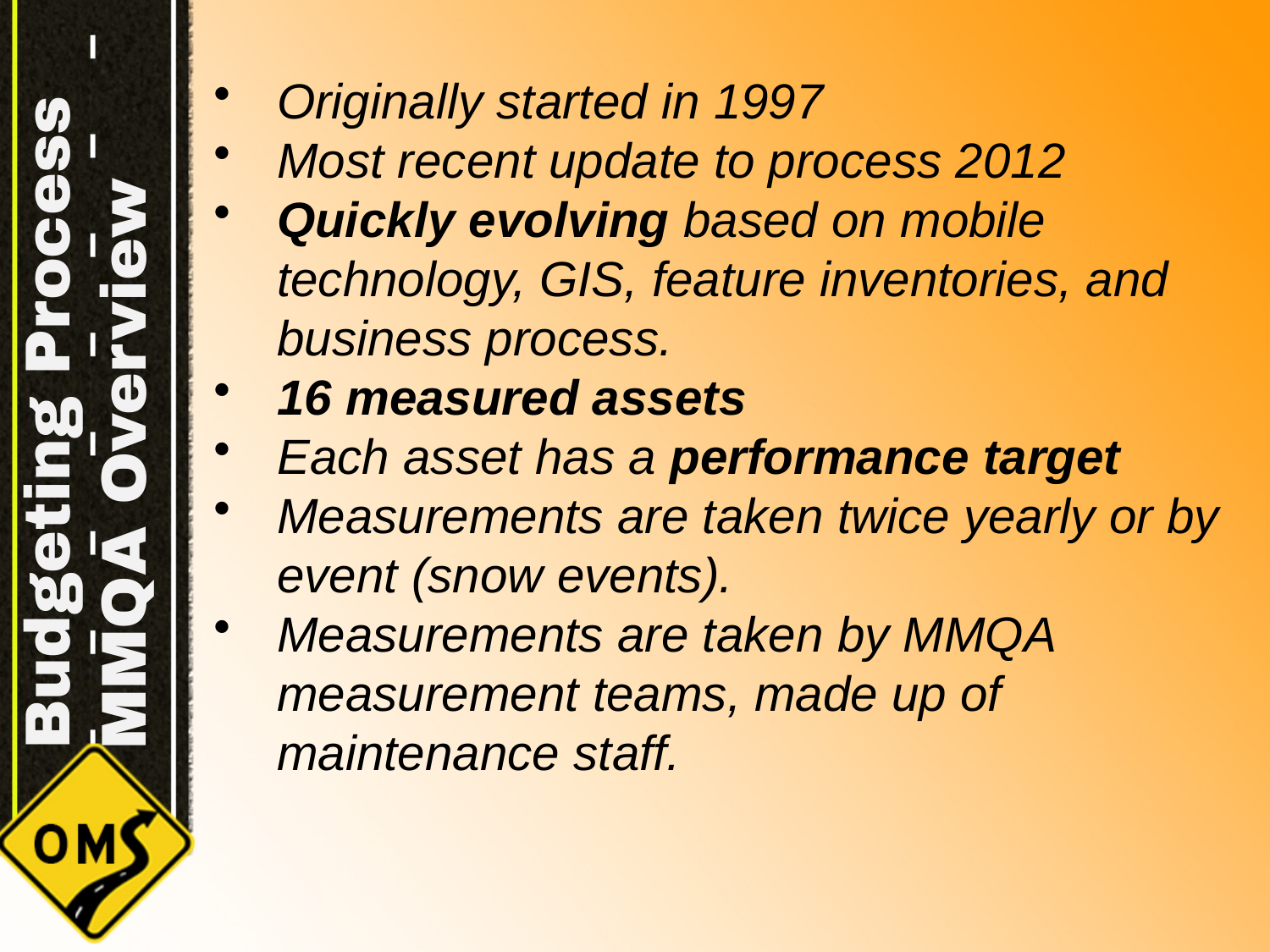

Originally started in 1997
Most recent update to process 2012
Quickly evolving based on mobile technology, GIS, feature inventories, and business process.
16 measured assets
Each asset has a performance target
Measurements are taken twice yearly or by event (snow events).
Measurements are taken by MMQA measurement teams, made up of maintenance staff.

Budgeting Process
MMQA Overview